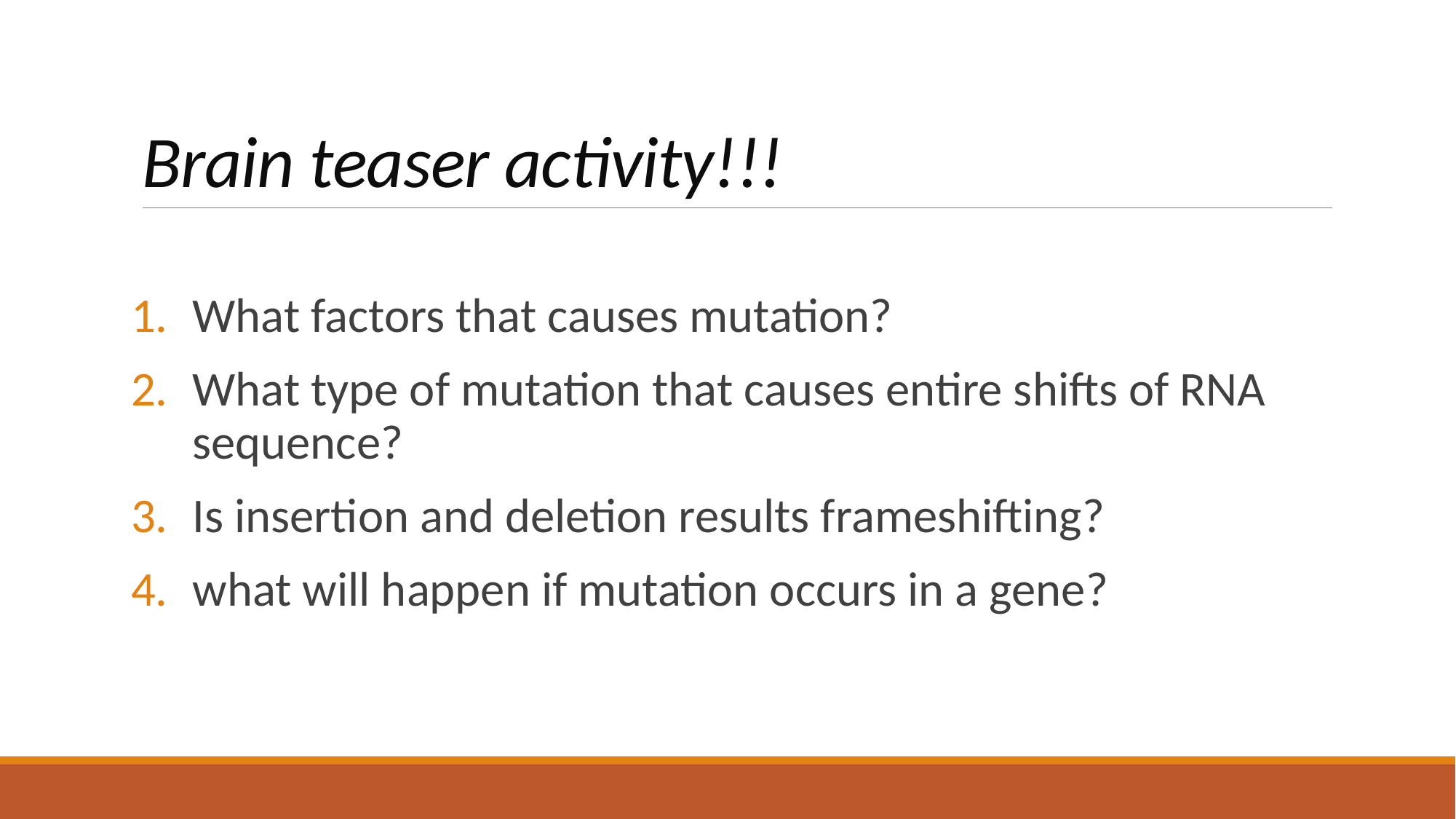

# Brain teaser activity!!!
What factors that causes mutation?
What type of mutation that causes entire shifts of RNA sequence?
Is insertion and deletion results frameshifting?
what will happen if mutation occurs in a gene?